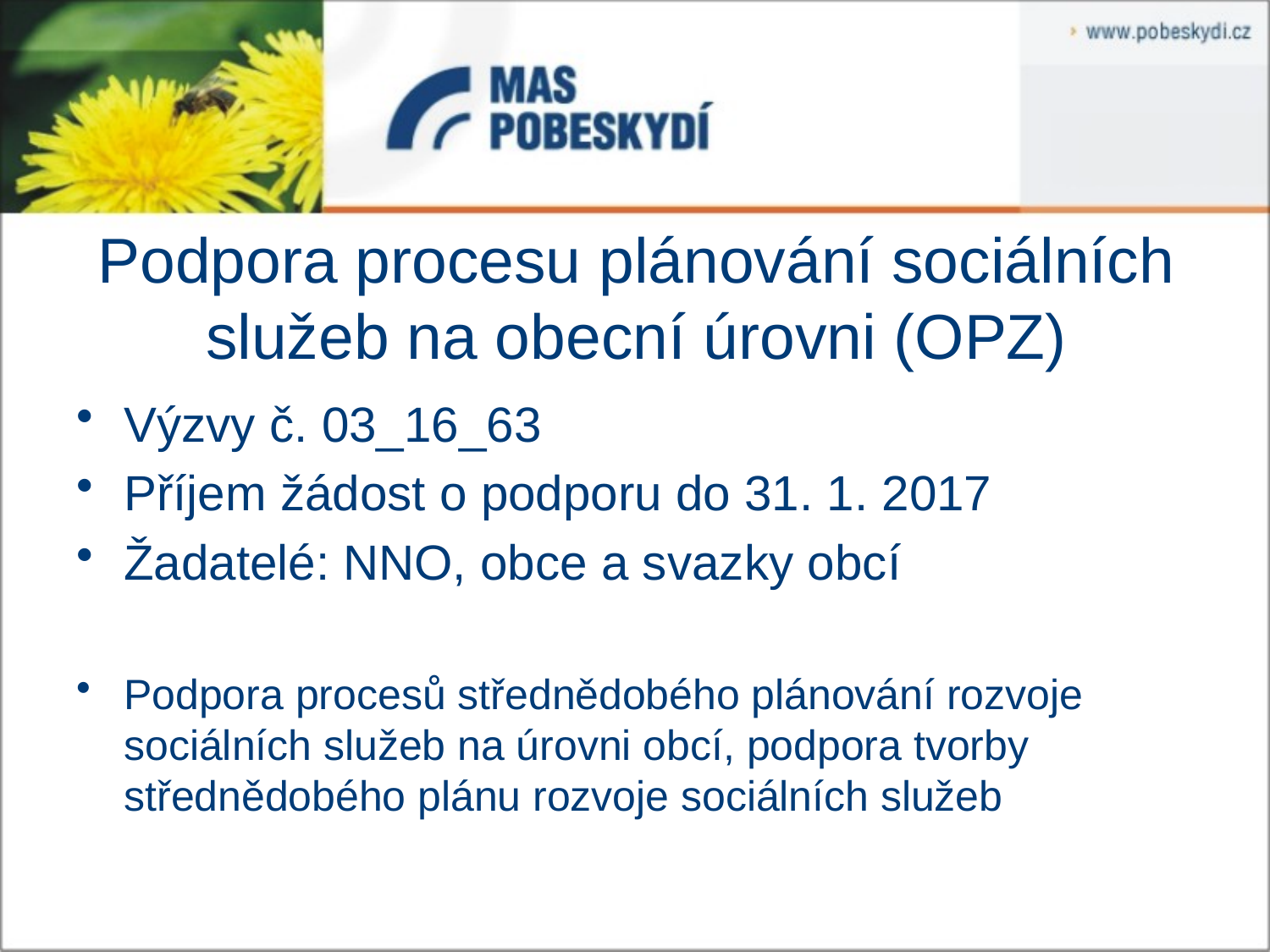

# Podpora procesu plánování sociálních služeb na obecní úrovni (OPZ)
Výzvy č. 03_16_63
Příjem žádost o podporu do 31. 1. 2017
Žadatelé: NNO, obce a svazky obcí

Podpora procesů střednědobého plánování rozvoje sociálních služeb na úrovni obcí, podpora tvorby střednědobého plánu rozvoje sociálních služeb